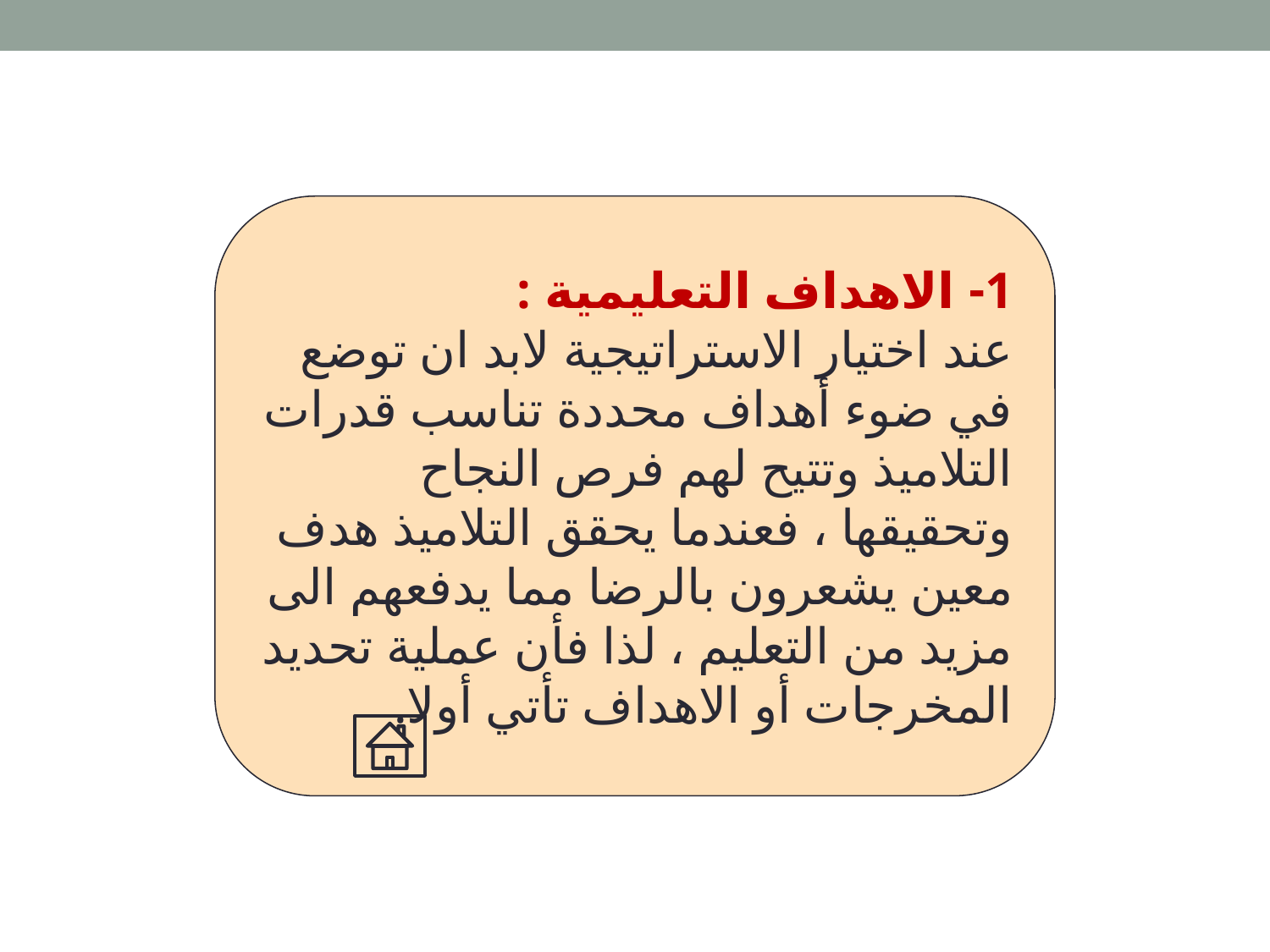

1- الاهداف التعليمية :
عند اختيار الاستراتيجية لابد ان توضع في ضوء أهداف محددة تناسب قدرات التلاميذ وتتيح لهم فرص النجاح وتحقيقها ، فعندما يحقق التلاميذ هدف معين يشعرون بالرضا مما يدفعهم الى مزيد من التعليم ، لذا فأن عملية تحديد المخرجات أو الاهداف تأتي أولا.